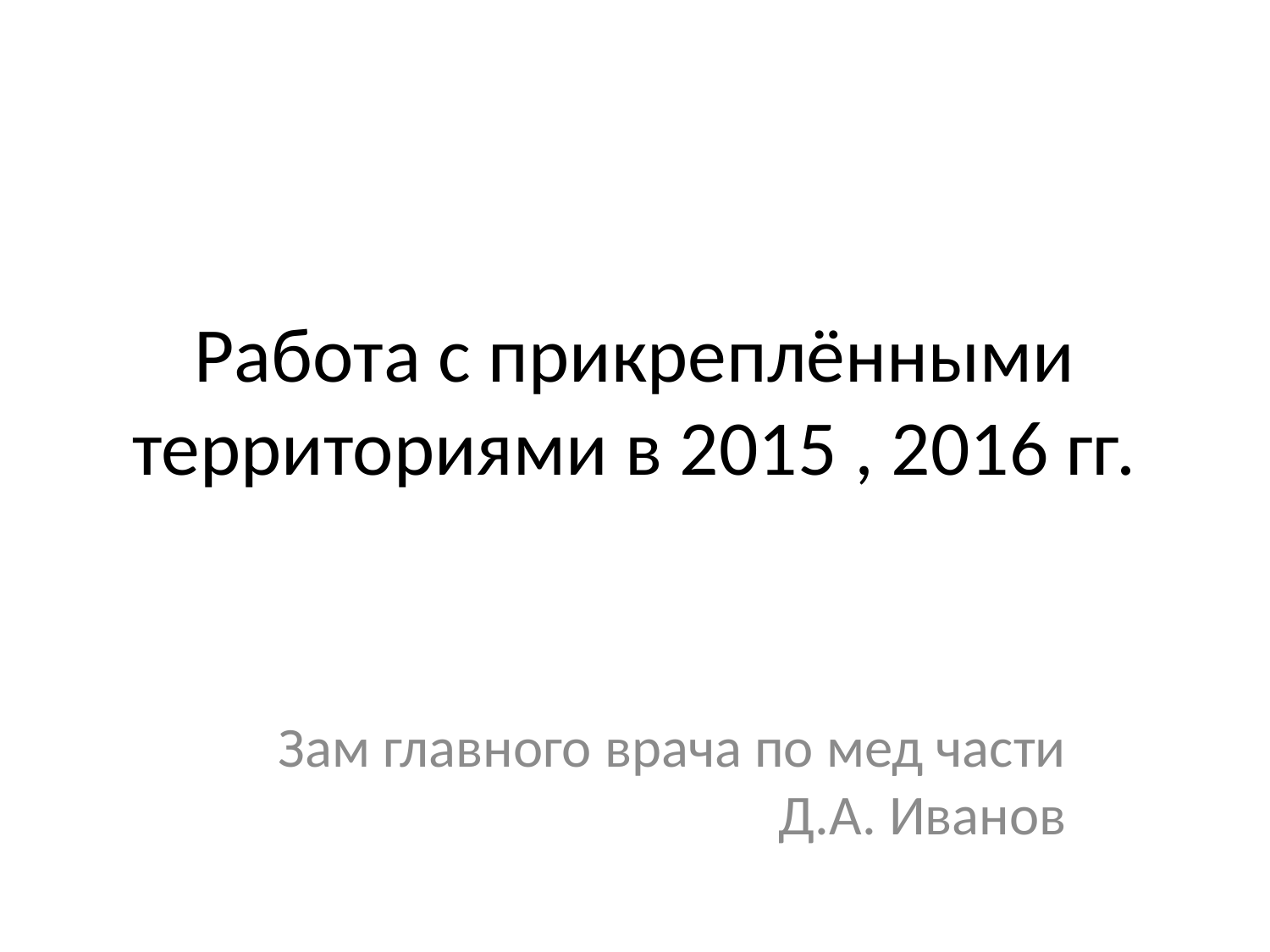

# Работа с прикреплёнными территориями в 2015 , 2016 гг.
Зам главного врача по мед части Д.А. Иванов